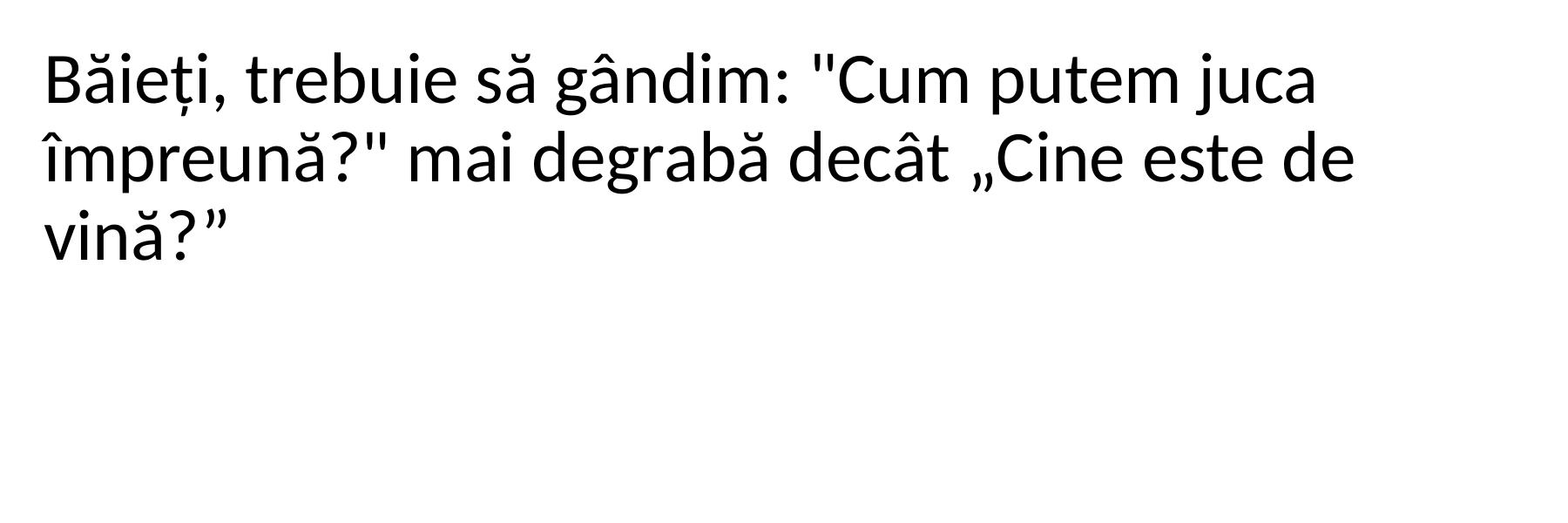

Băieți, trebuie să gândim: "Cum putem juca împreună?" mai degrabă decât „Cine este de vină?”